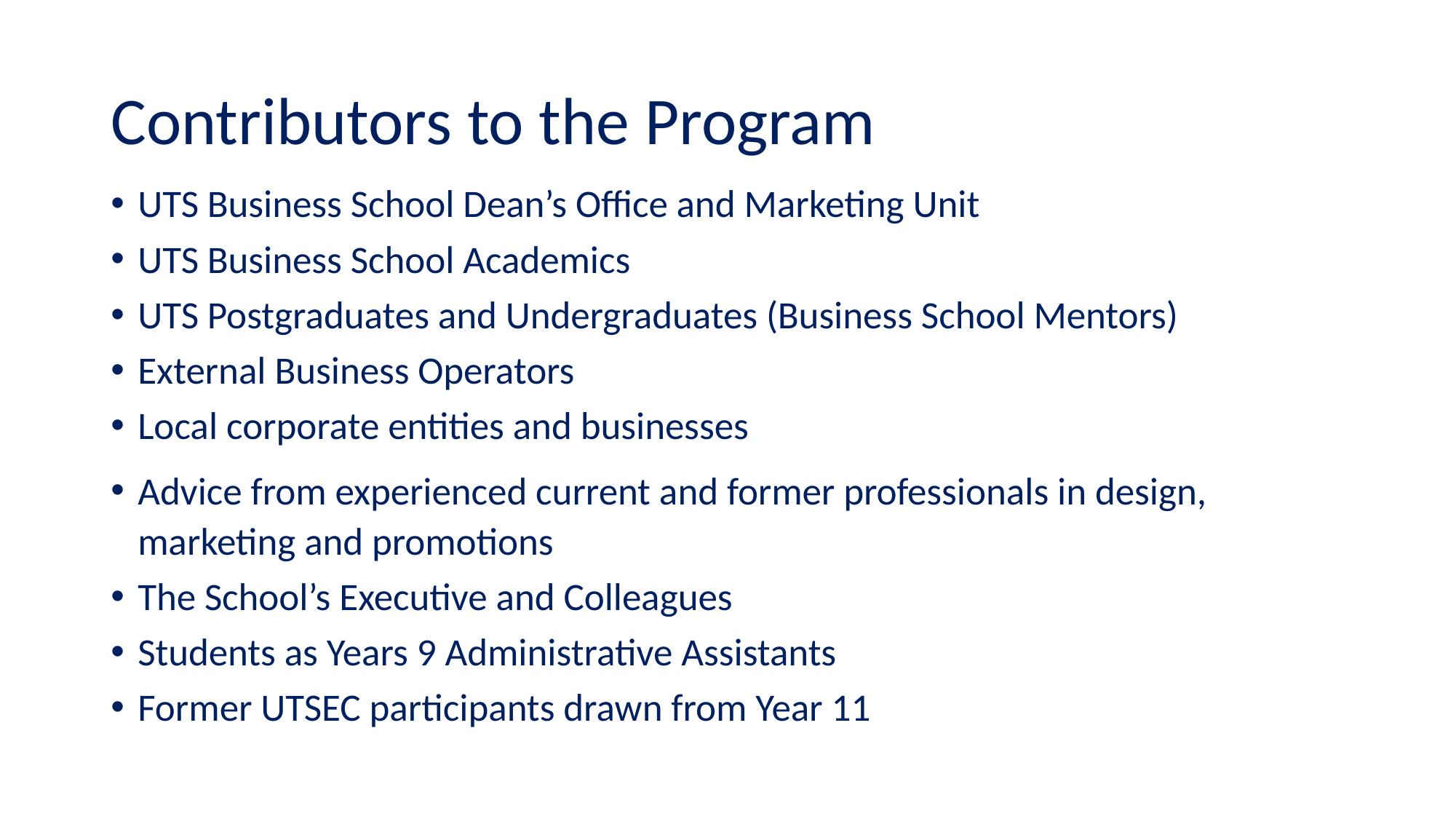

# Contributors to the Program
UTS Business School Dean’s Office and Marketing Unit
UTS Business School Academics
UTS Postgraduates and Undergraduates (Business School Mentors)
External Business Operators
Local corporate entities and businesses
Advice from experienced current and former professionals in design, marketing and promotions
The School’s Executive and Colleagues
Students as Years 9 Administrative Assistants
Former UTSEC participants drawn from Year 11